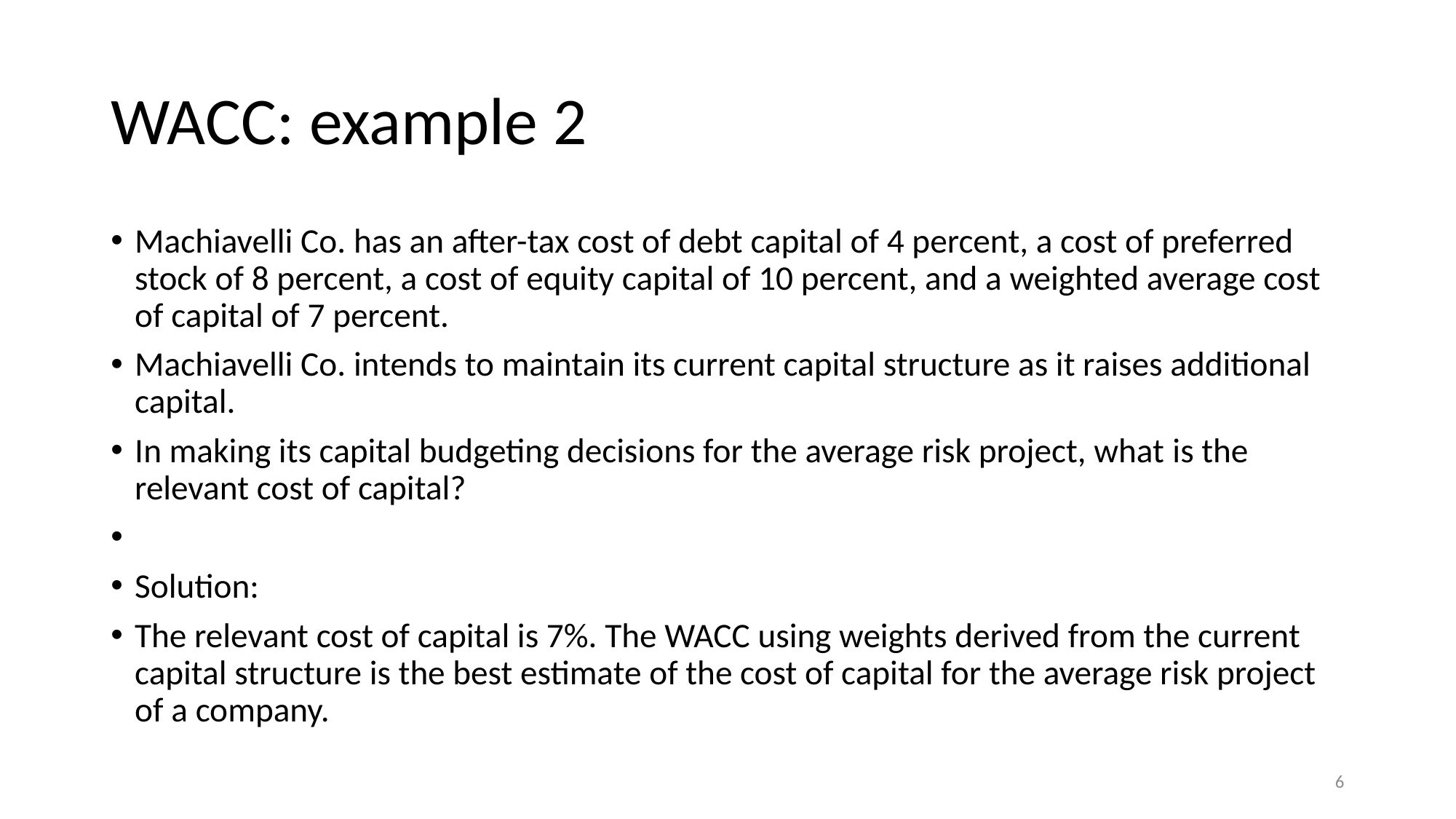

# WACC: example 2
Machiavelli Co. has an after-tax cost of debt capital of 4 percent, a cost of preferred stock of 8 percent, a cost of equity capital of 10 percent, and a weighted average cost of capital of 7 percent.
Machiavelli Co. intends to maintain its current capital structure as it raises additional capital.
In making its capital budgeting decisions for the average risk project, what is the relevant cost of capital?

Solution:
The relevant cost of capital is 7%. The WACC using weights derived from the current capital structure is the best estimate of the cost of capital for the average risk project of a company.
6